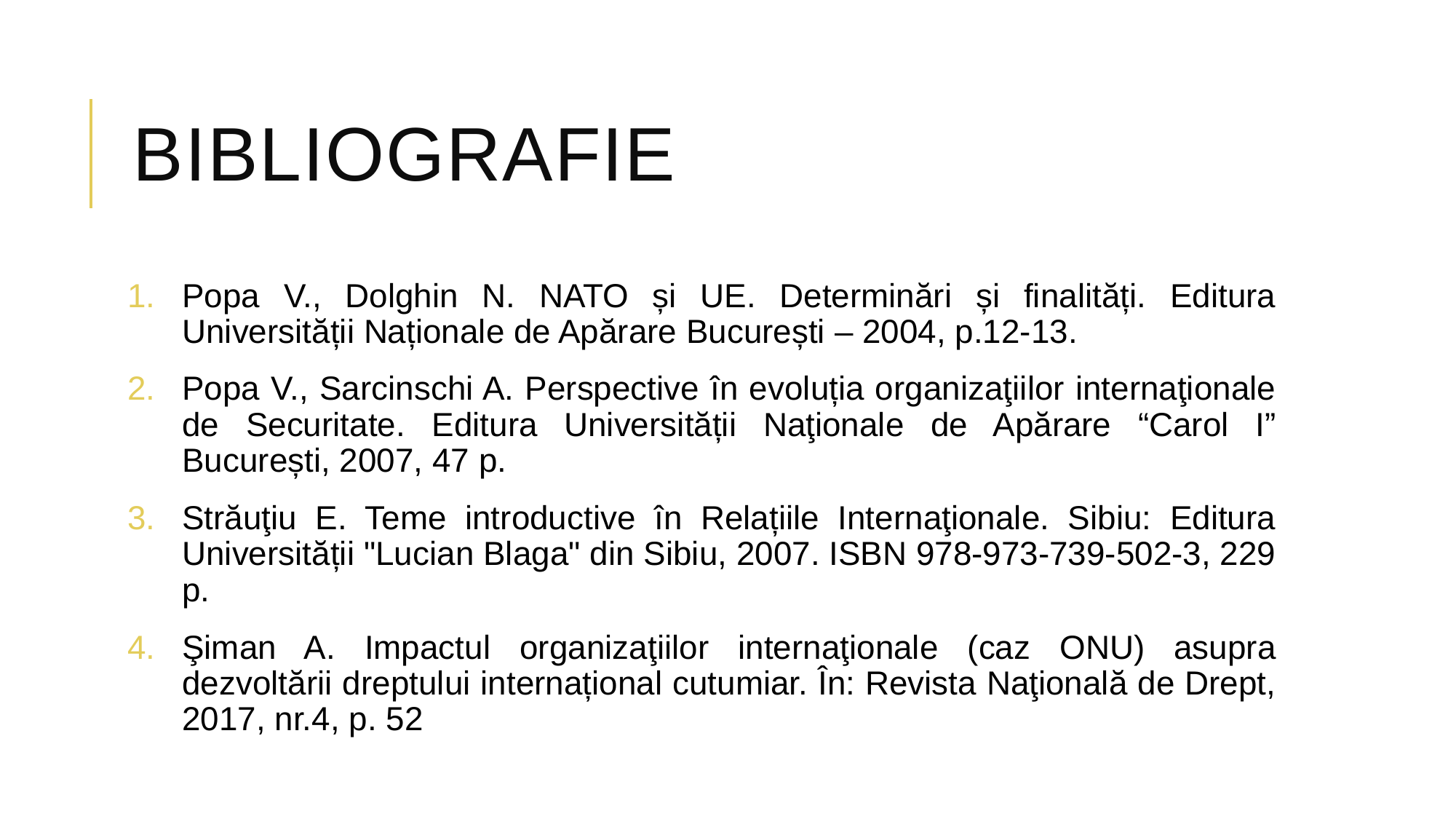

# Bibliografie
Popa V., Dolghin N. NATO și UE. Determinări și finalități. Editura Universității Naționale de Apărare București – 2004, p.12-13.
Popa V., Sarcinschi A. Perspective în evoluția organizaţiilor internaţionale de Securitate. Editura Universității Naţionale de Apărare “Carol I” București, 2007, 47 p.
Străuţiu E. Teme introductive în Relațiile Internaţionale. Sibiu: Editura Universității "Lucian Blaga" din Sibiu, 2007. ISBN 978-973-739-502-3, 229 p.
Şiman A. Impactul organizaţiilor internaţionale (caz ONU) asupra dezvoltării dreptului internațional cutumiar. În: Revista Naţională de Drept, 2017, nr.4, p. 52